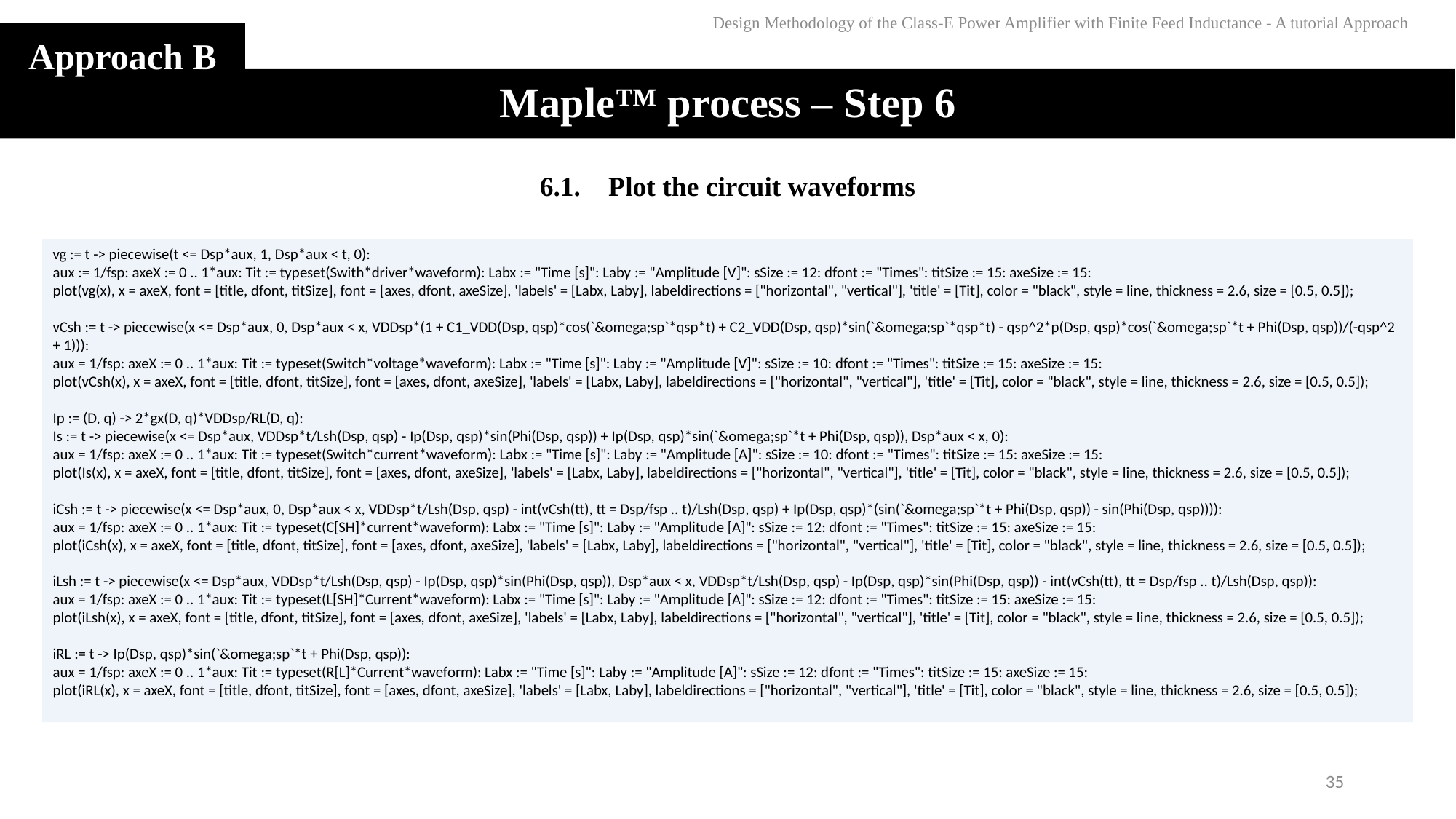

Design Methodology of the Class-E Power Amplifier with Finite Feed Inductance - A tutorial Approach
Approach B
# Maple™ process – Step 6
6.1.    Plot the circuit waveforms
vg := t -> piecewise(t <= Dsp*aux, 1, Dsp*aux < t, 0):
aux := 1/fsp: axeX := 0 .. 1*aux: Tit := typeset(Swith*driver*waveform): Labx := "Time [s]": Laby := "Amplitude [V]": sSize := 12: dfont := "Times": titSize := 15: axeSize := 15:
plot(vg(x), x = axeX, font = [title, dfont, titSize], font = [axes, dfont, axeSize], 'labels' = [Labx, Laby], labeldirections = ["horizontal", "vertical"], 'title' = [Tit], color = "black", style = line, thickness = 2.6, size = [0.5, 0.5]);

vCsh := t -> piecewise(x <= Dsp*aux, 0, Dsp*aux < x, VDDsp*(1 + C1_VDD(Dsp, qsp)*cos(`&omega;sp`*qsp*t) + C2_VDD(Dsp, qsp)*sin(`&omega;sp`*qsp*t) - qsp^2*p(Dsp, qsp)*cos(`&omega;sp`*t + Phi(Dsp, qsp))/(-qsp^2 + 1))):
aux = 1/fsp: axeX := 0 .. 1*aux: Tit := typeset(Switch*voltage*waveform): Labx := "Time [s]": Laby := "Amplitude [V]": sSize := 10: dfont := "Times": titSize := 15: axeSize := 15:
plot(vCsh(x), x = axeX, font = [title, dfont, titSize], font = [axes, dfont, axeSize], 'labels' = [Labx, Laby], labeldirections = ["horizontal", "vertical"], 'title' = [Tit], color = "black", style = line, thickness = 2.6, size = [0.5, 0.5]);

Ip := (D, q) -> 2*gx(D, q)*VDDsp/RL(D, q):
Is := t -> piecewise(x <= Dsp*aux, VDDsp*t/Lsh(Dsp, qsp) - Ip(Dsp, qsp)*sin(Phi(Dsp, qsp)) + Ip(Dsp, qsp)*sin(`&omega;sp`*t + Phi(Dsp, qsp)), Dsp*aux < x, 0):
aux = 1/fsp: axeX := 0 .. 1*aux: Tit := typeset(Switch*current*waveform): Labx := "Time [s]": Laby := "Amplitude [A]": sSize := 10: dfont := "Times": titSize := 15: axeSize := 15:
plot(Is(x), x = axeX, font = [title, dfont, titSize], font = [axes, dfont, axeSize], 'labels' = [Labx, Laby], labeldirections = ["horizontal", "vertical"], 'title' = [Tit], color = "black", style = line, thickness = 2.6, size = [0.5, 0.5]);

iCsh := t -> piecewise(x <= Dsp*aux, 0, Dsp*aux < x, VDDsp*t/Lsh(Dsp, qsp) - int(vCsh(tt), tt = Dsp/fsp .. t)/Lsh(Dsp, qsp) + Ip(Dsp, qsp)*(sin(`&omega;sp`*t + Phi(Dsp, qsp)) - sin(Phi(Dsp, qsp)))):
aux = 1/fsp: axeX := 0 .. 1*aux: Tit := typeset(C[SH]*current*waveform): Labx := "Time [s]": Laby := "Amplitude [A]": sSize := 12: dfont := "Times": titSize := 15: axeSize := 15:
plot(iCsh(x), x = axeX, font = [title, dfont, titSize], font = [axes, dfont, axeSize], 'labels' = [Labx, Laby], labeldirections = ["horizontal", "vertical"], 'title' = [Tit], color = "black", style = line, thickness = 2.6, size = [0.5, 0.5]);

iLsh := t -> piecewise(x <= Dsp*aux, VDDsp*t/Lsh(Dsp, qsp) - Ip(Dsp, qsp)*sin(Phi(Dsp, qsp)), Dsp*aux < x, VDDsp*t/Lsh(Dsp, qsp) - Ip(Dsp, qsp)*sin(Phi(Dsp, qsp)) - int(vCsh(tt), tt = Dsp/fsp .. t)/Lsh(Dsp, qsp)):
aux = 1/fsp: axeX := 0 .. 1*aux: Tit := typeset(L[SH]*Current*waveform): Labx := "Time [s]": Laby := "Amplitude [A]": sSize := 12: dfont := "Times": titSize := 15: axeSize := 15:
plot(iLsh(x), x = axeX, font = [title, dfont, titSize], font = [axes, dfont, axeSize], 'labels' = [Labx, Laby], labeldirections = ["horizontal", "vertical"], 'title' = [Tit], color = "black", style = line, thickness = 2.6, size = [0.5, 0.5]);

iRL := t -> Ip(Dsp, qsp)*sin(`&omega;sp`*t + Phi(Dsp, qsp)):
aux = 1/fsp: axeX := 0 .. 1*aux: Tit := typeset(R[L]*Current*waveform): Labx := "Time [s]": Laby := "Amplitude [A]": sSize := 12: dfont := "Times": titSize := 15: axeSize := 15:
plot(iRL(x), x = axeX, font = [title, dfont, titSize], font = [axes, dfont, axeSize], 'labels' = [Labx, Laby], labeldirections = ["horizontal", "vertical"], 'title' = [Tit], color = "black", style = line, thickness = 2.6, size = [0.5, 0.5]);

35